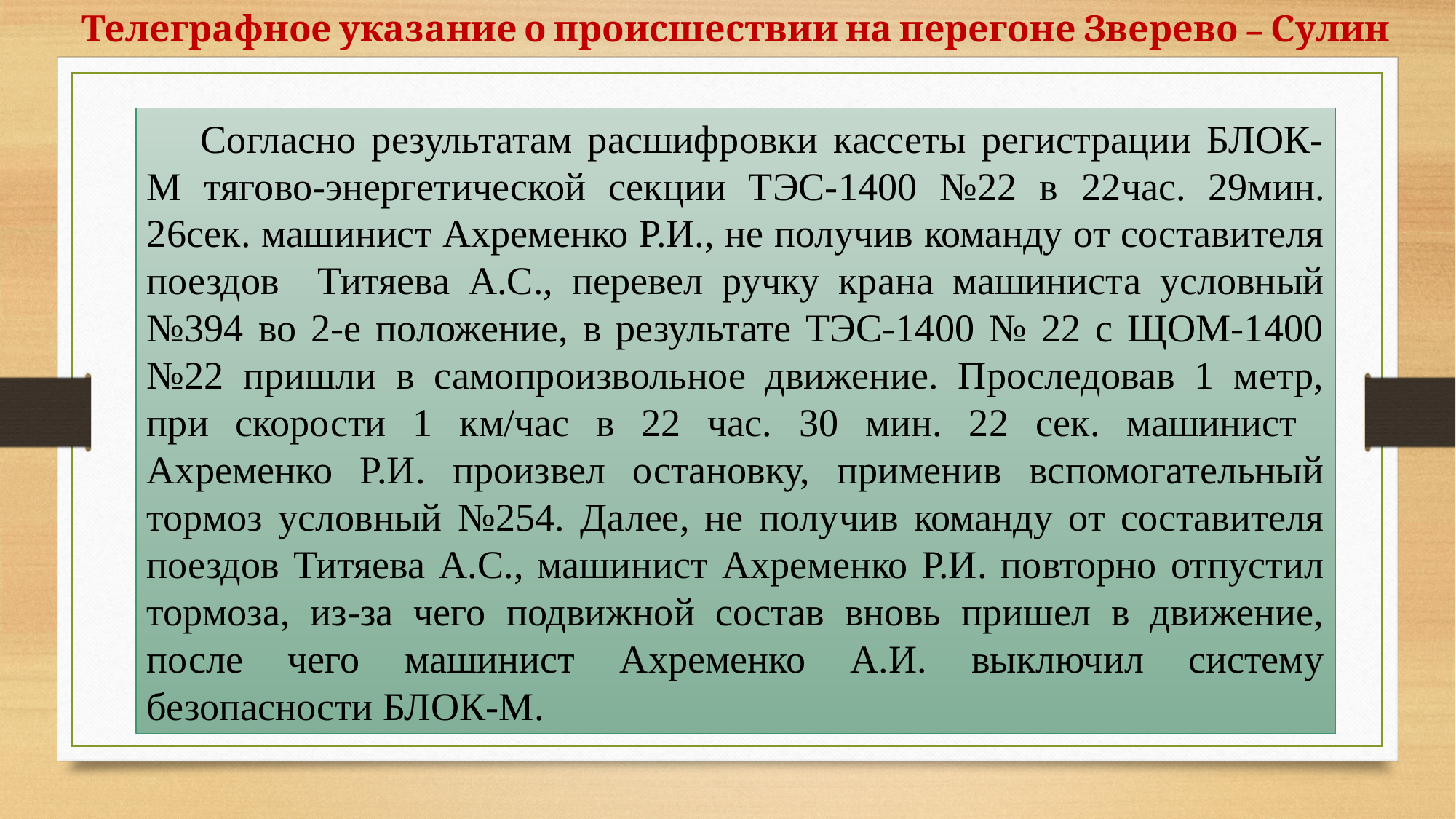

Телеграфное указание о происшествии на перегоне Зверево – Сулин
Согласно результатам расшифровки кассеты регистрации БЛОК-М тягово-энергетической секции ТЭС-1400 №22 в 22час. 29мин. 26сек. машинист Ахременко Р.И., не получив команду от составителя поездов  Титяева А.С., перевел ручку крана машиниста условный №394 во 2-е положение, в результате ТЭС-1400 № 22 с ЩОМ-1400 №22 пришли в самопроизвольное движение. Проследовав 1 метр, при скорости 1 км/час в 22 час. 30 мин. 22 сек. машинист
Ахременко Р.И. произвел остановку, применив вспомогательный тормоз условный №254. Далее, не получив команду от составителя поездов Титяева А.С., машинист Ахременко Р.И. повторно отпустил тормоза, из-за чего подвижной состав вновь пришел в движение, после чего машинист Ахременко А.И. выключил систему безопасности БЛОК-М.